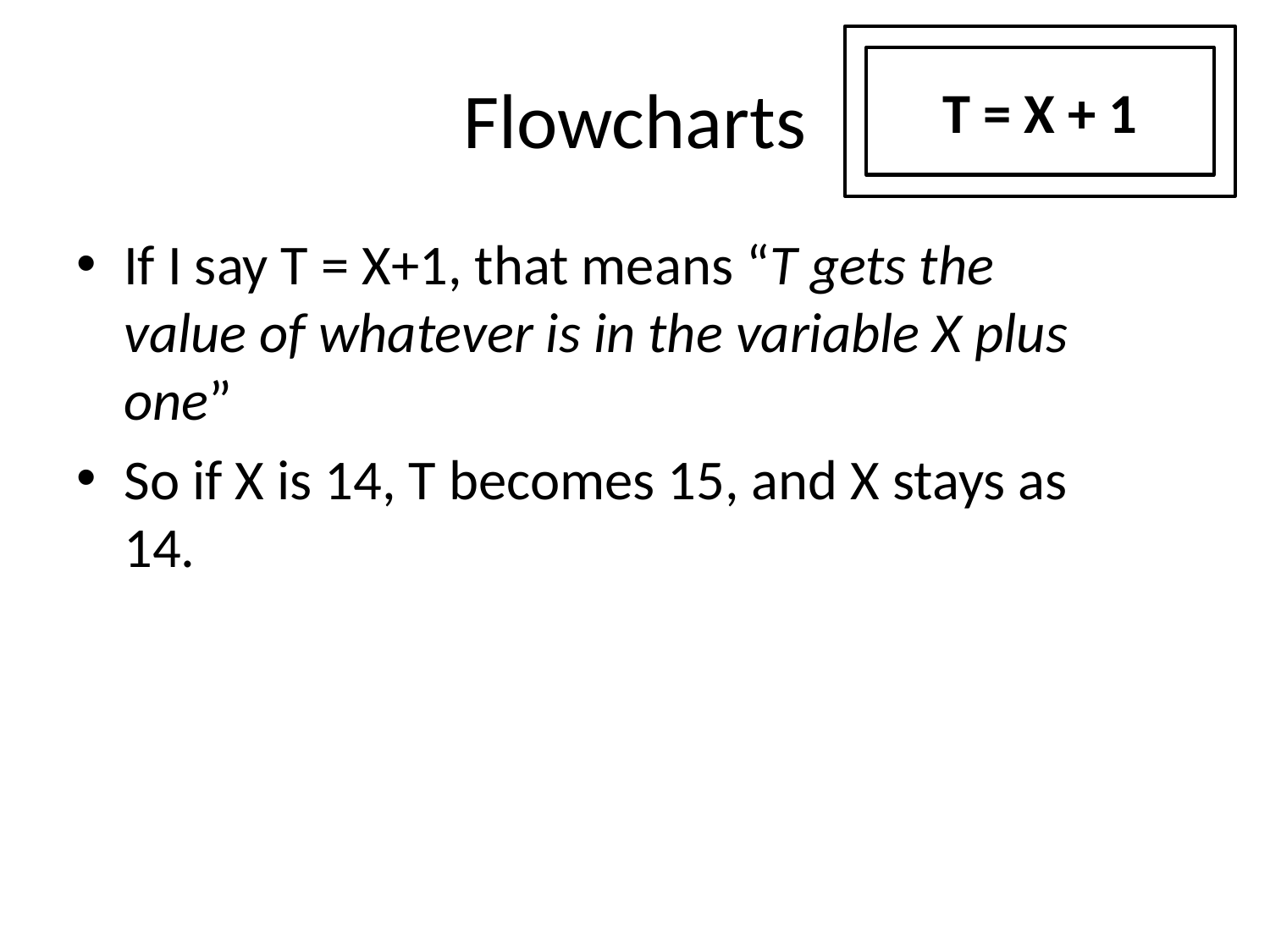

T = X + 1
# Flowcharts
If I say T = X+1, that means “T gets the value of whatever is in the variable X plus one”
So if X is 14, T becomes 15, and X stays as 14.